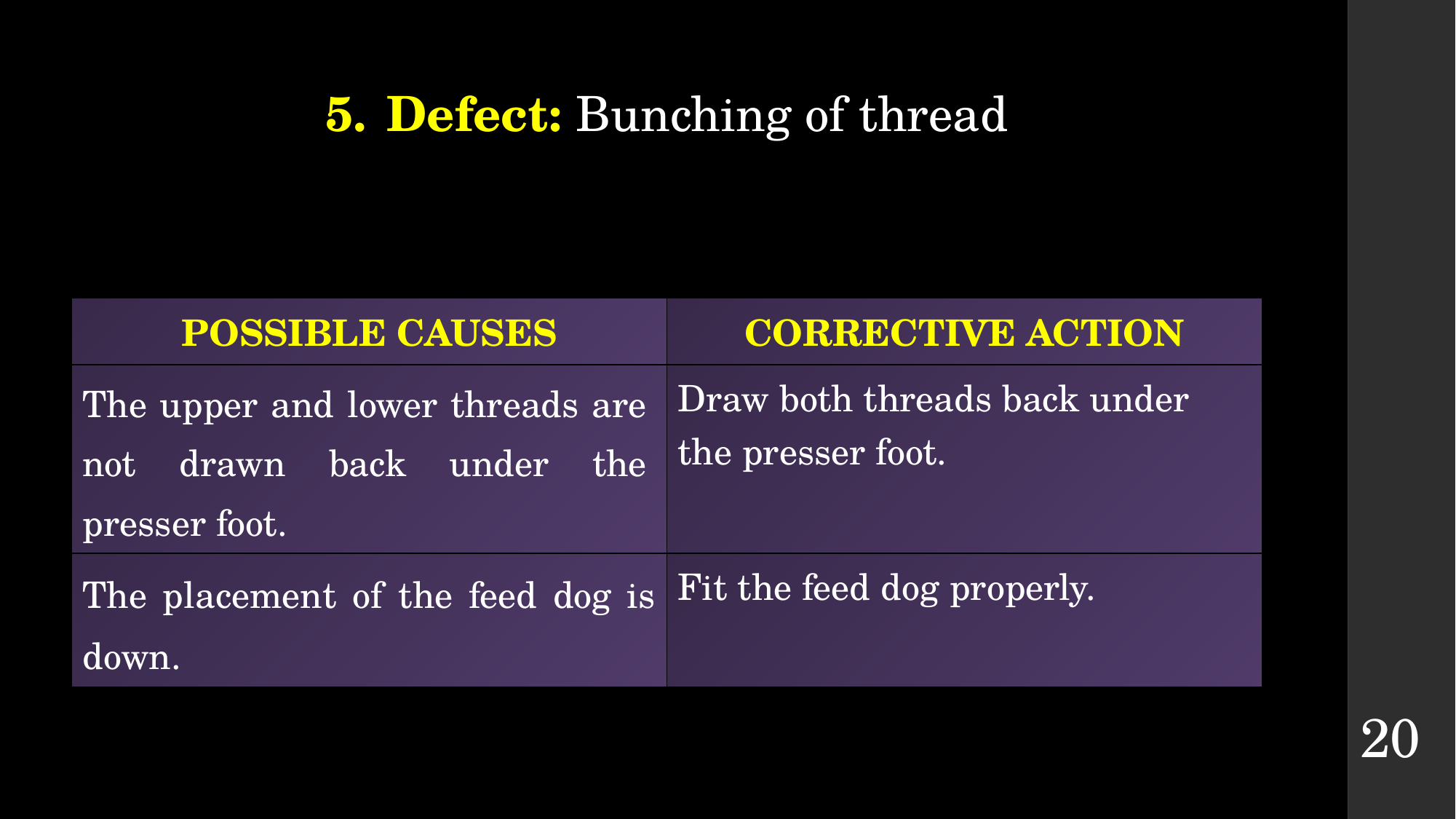

# Defect: Bunching of thread
| POSSIBLE CAUSES | CORRECTIVE ACTION |
| --- | --- |
| The upper and lower threads are not drawn back under the presser foot. | Draw both threads back under the presser foot. |
| The placement of the feed dog is down. | Fit the feed dog properly. |
20